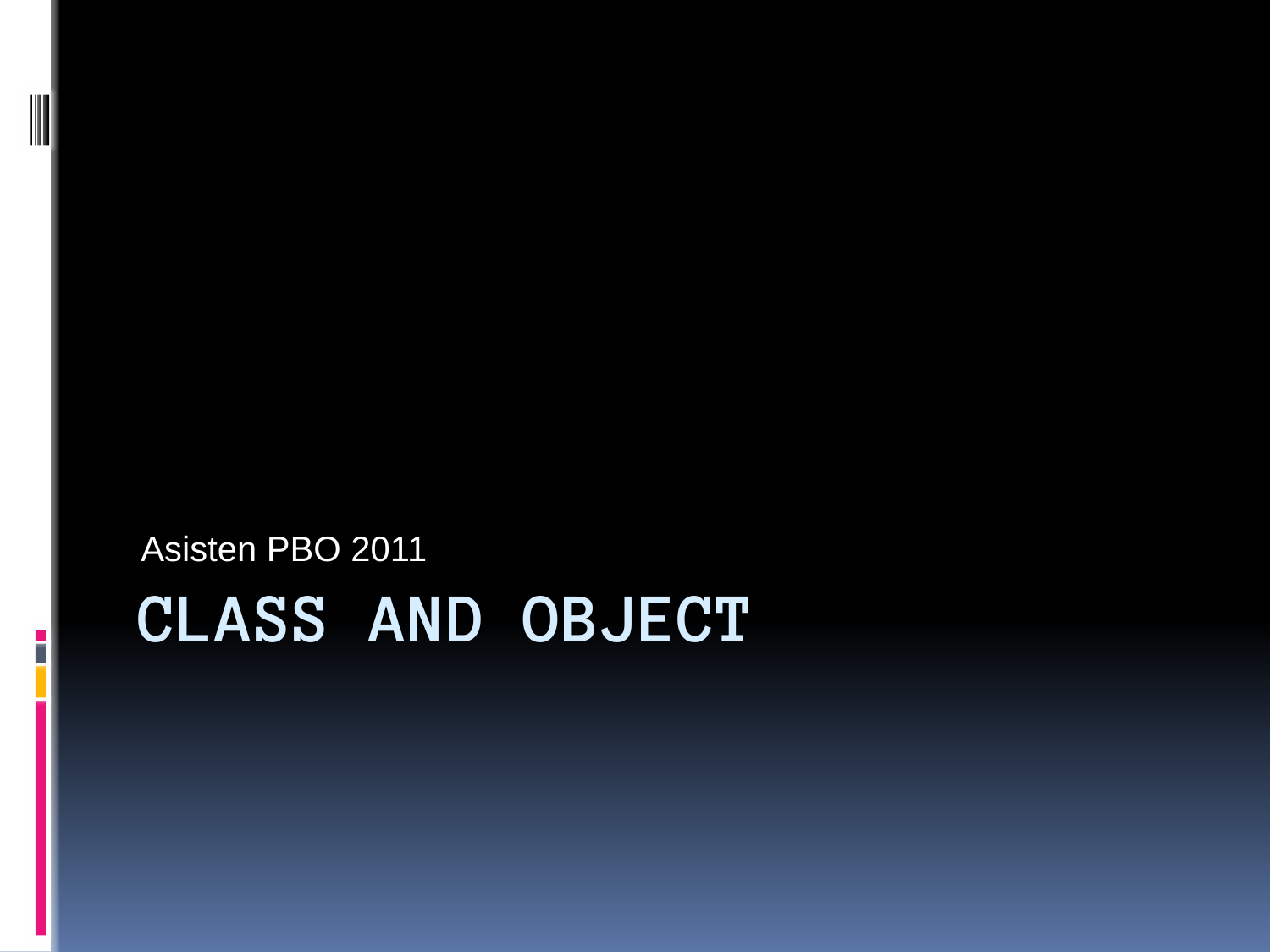

Asisten PBO 2011
# Class and Object